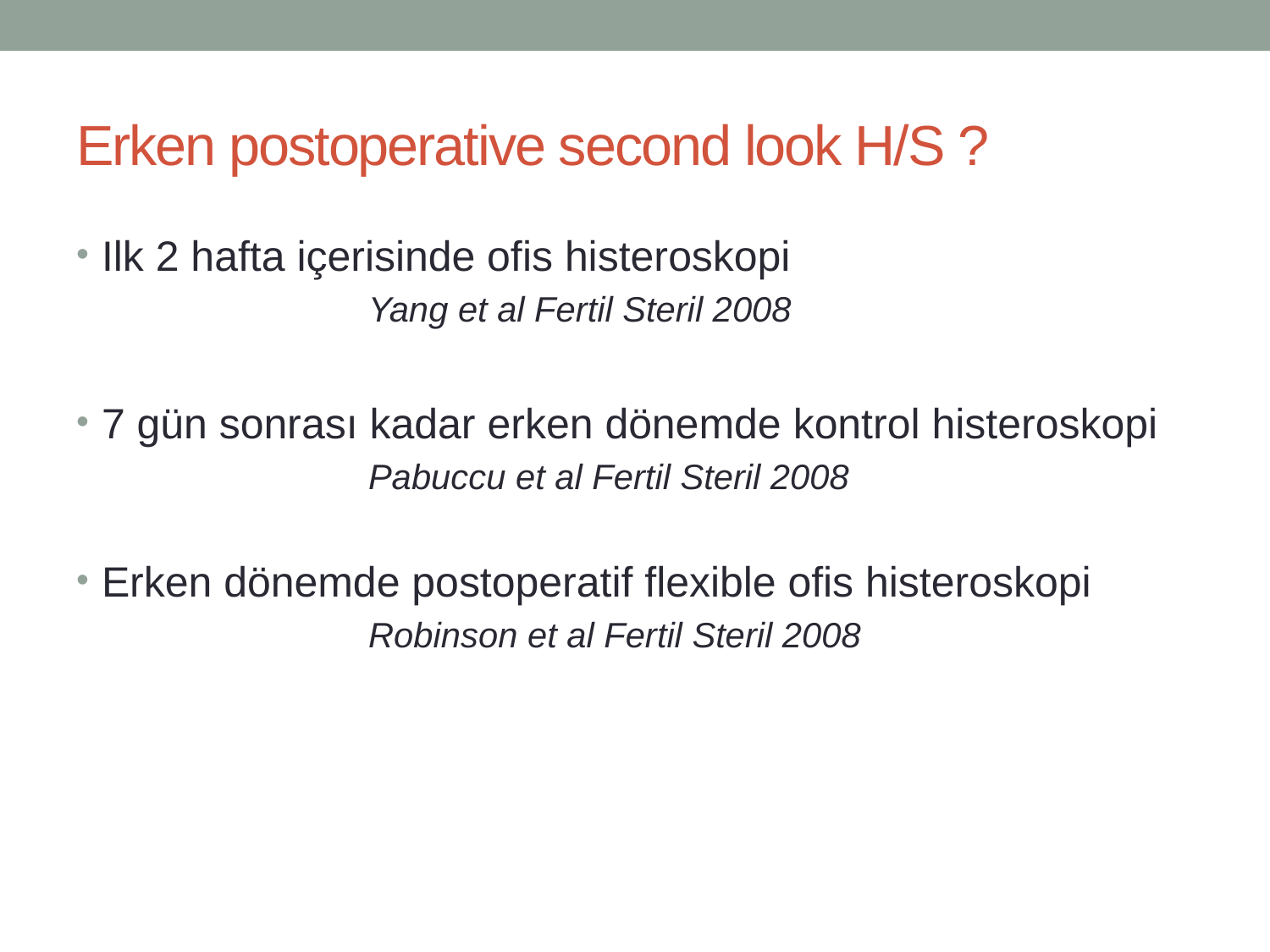

# Erken postoperative second look H/S ?
Ilk 2 hafta içerisinde ofis histeroskopi
		Yang et al Fertil Steril 2008

7 gün sonrası kadar erken dönemde kontrol histeroskopi
		Pabuccu et al Fertil Steril 2008

Erken dönemde postoperatif flexible ofis histeroskopi
		Robinson et al Fertil Steril 2008